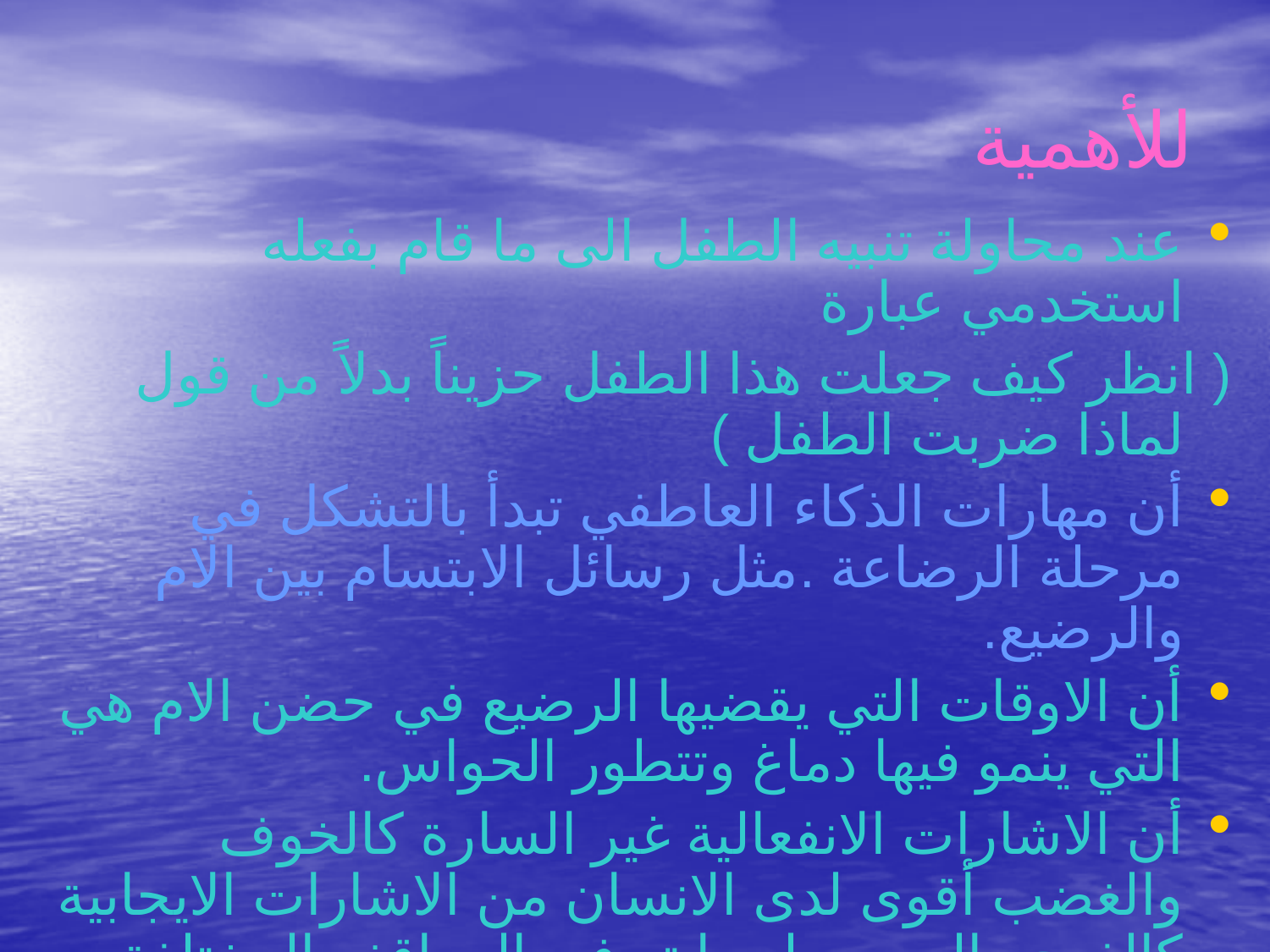

# للأهمية
عند محاولة تنبيه الطفل الى ما قام بفعله استخدمي عبارة
( انظر كيف جعلت هذا الطفل حزيناً بدلاً من قول لماذا ضربت الطفل )
أن مهارات الذكاء العاطفي تبدأ بالتشكل في مرحلة الرضاعة .مثل رسائل الابتسام بين الام والرضيع.
أن الاوقات التي يقضيها الرضيع في حضن الام هي التي ينمو فيها دماغ وتتطور الحواس.
أن الاشارات الانفعالية غير السارة كالخوف والغضب أقوى لدى الانسان من الاشارات الايجابية كالفرح والسرور لحمايته في المواقف المختلفة .